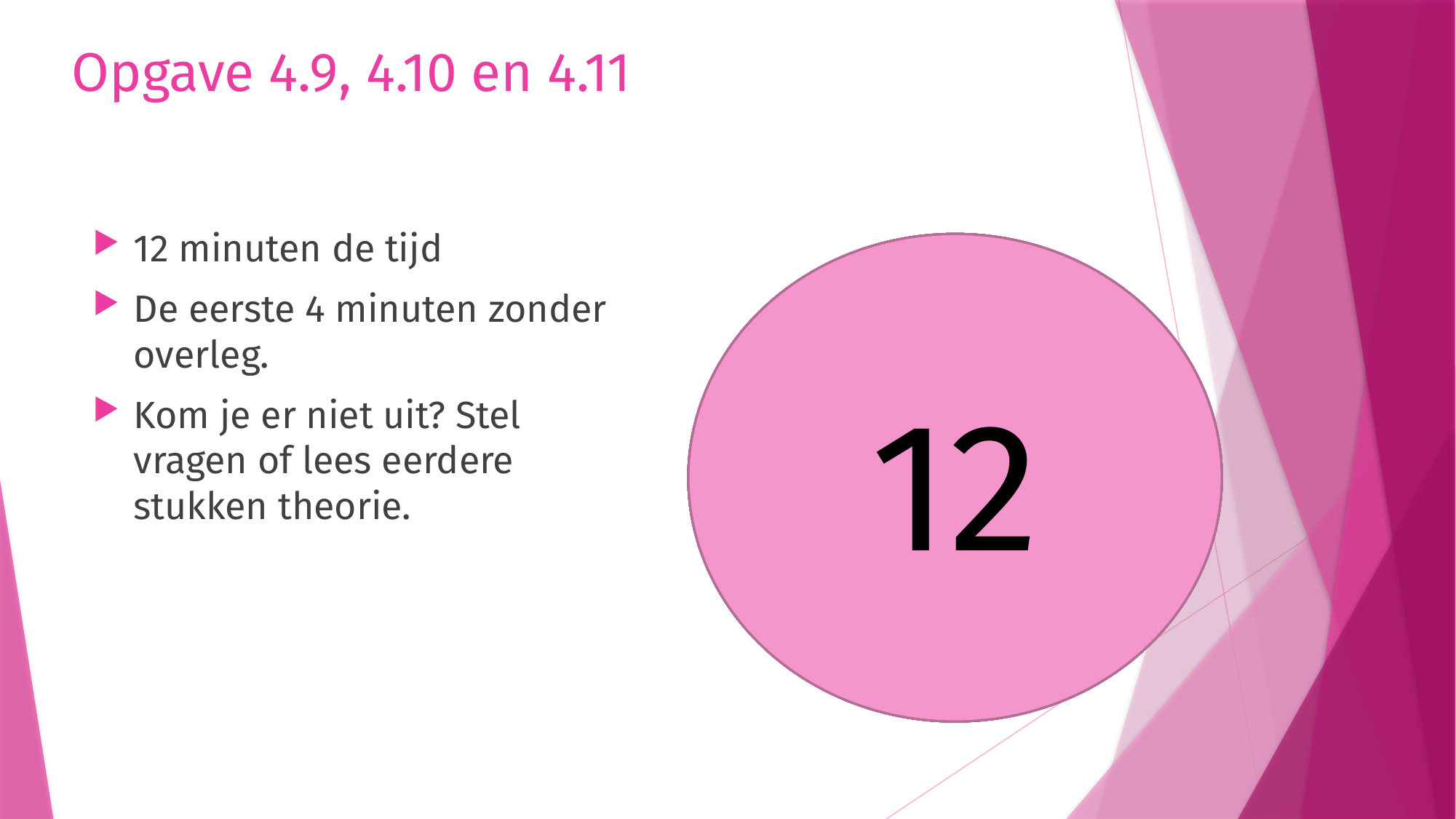

# Opgave 4.9, 4.10 en 4.11
12 minuten de tijd
De eerste 4 minuten zonder overleg.
Kom je er niet uit? Stel vragen of lees eerdere stukken theorie.

12
11
10
9
8
5
6
7
4
3
1
2